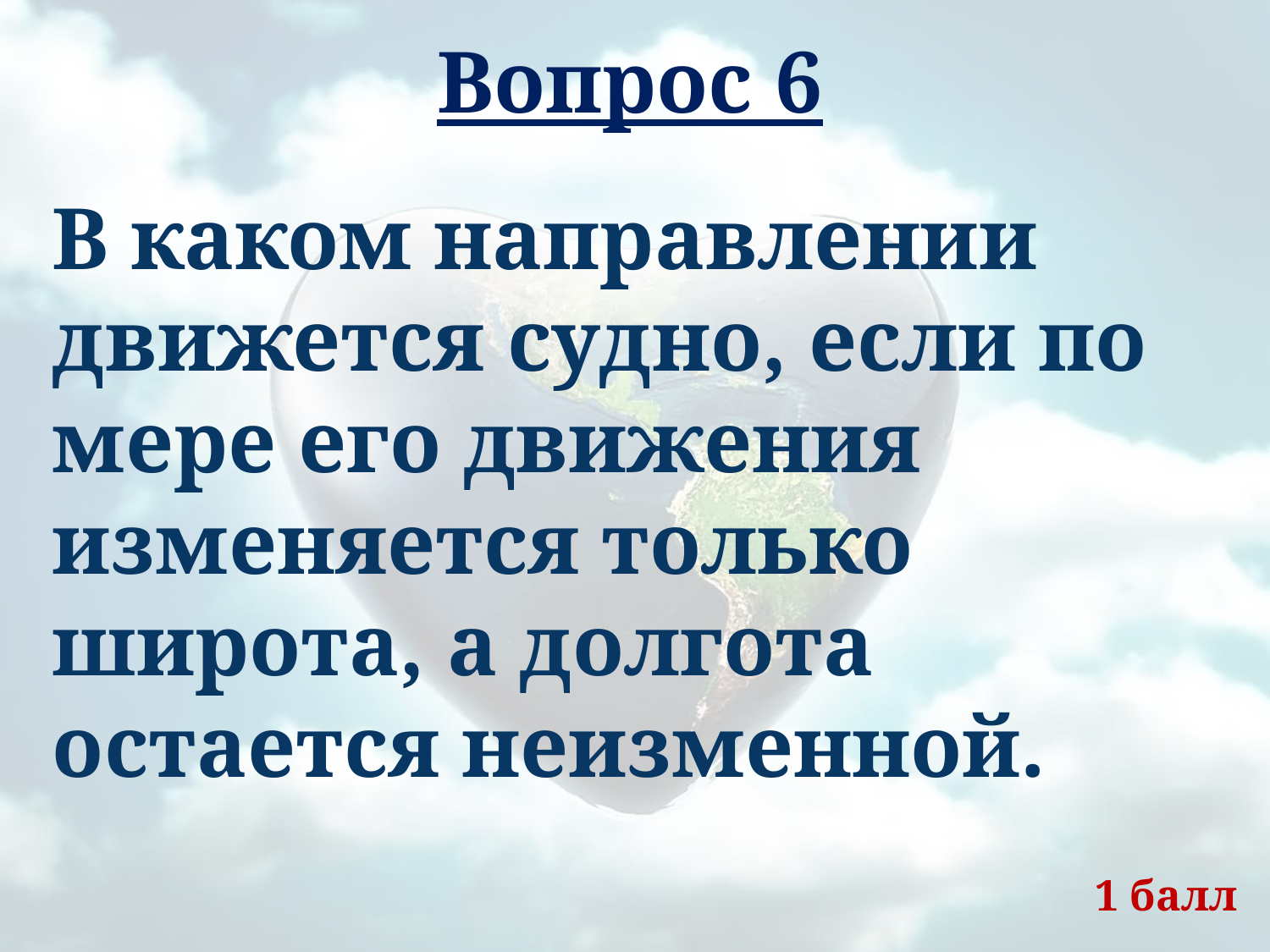

# Вопрос 6
В каком направлении движется судно, если по мере его движения изменяется только широта, а долгота остается неизменной.
1 балл